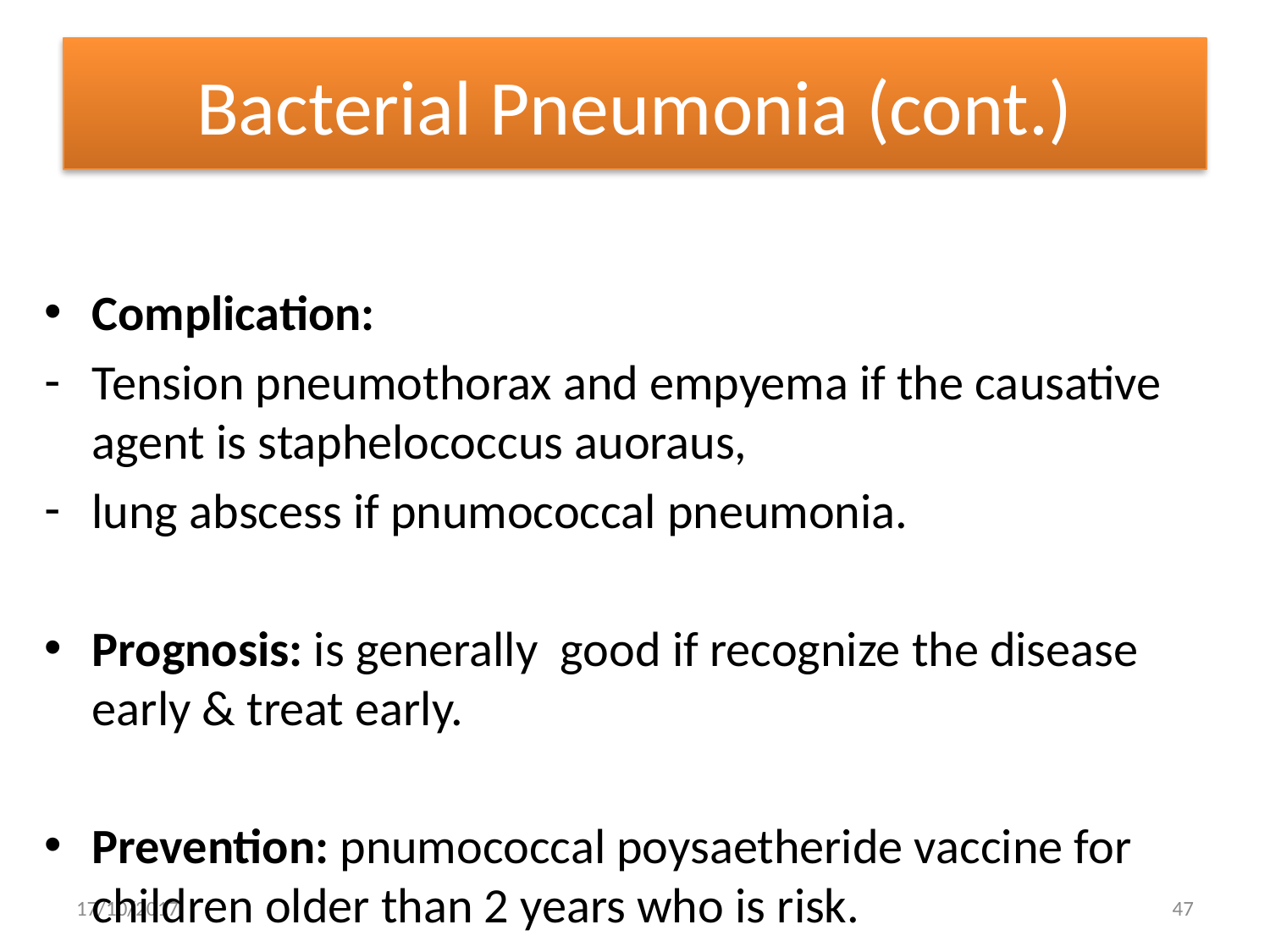

# Bacterial Pneumonia (cont.)
Complication:
Tension pneumothorax and empyema if the causative agent is staphelococcus auoraus,
lung abscess if pnumococcal pneumonia.

Prognosis: is generally  good if recognize the disease early & treat early.

Prevention: pnumococcal poysaetheride vaccine for children older than 2 years who is risk.

17/10/2017
47